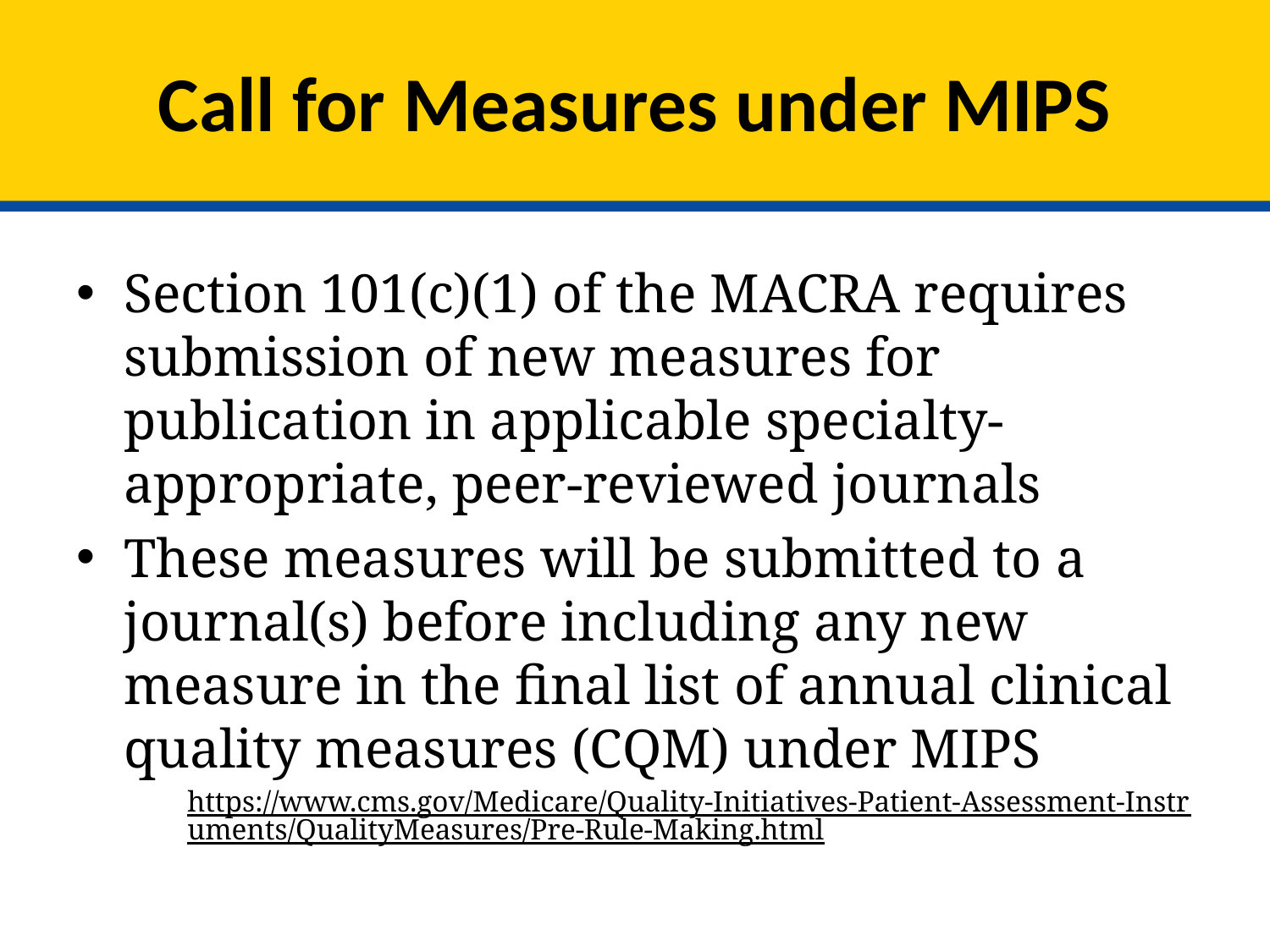

# Call for Measures under MIPS
Section 101(c)(1) of the MACRA requires submission of new measures for publication in applicable specialty-appropriate, peer-reviewed journals
These measures will be submitted to a journal(s) before including any new measure in the final list of annual clinical quality measures (CQM) under MIPS
https://www.cms.gov/Medicare/Quality-Initiatives-Patient-Assessment-Instruments/QualityMeasures/Pre-Rule-Making.html